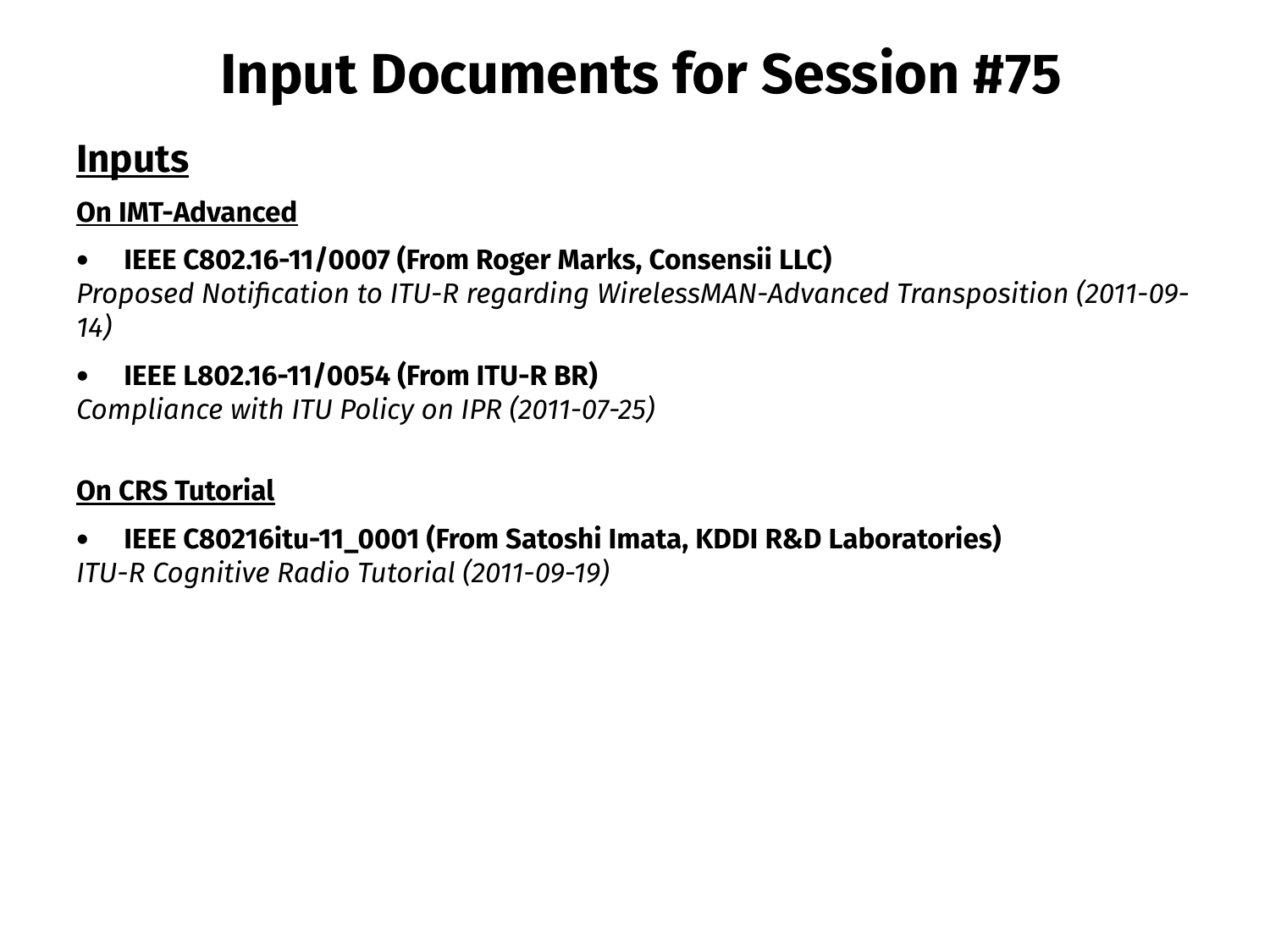

# Input Documents for Session #75
Inputs
On IMT-Advanced
IEEE C802.16-11/0007 (From Roger Marks, Consensii LLC)
Proposed Notification to ITU-R regarding WirelessMAN-Advanced Transposition (2011-09-14)
IEEE L802.16-11/0054 (From ITU-R BR)
Compliance with ITU Policy on IPR (2011-07-25)

On CRS Tutorial
IEEE C80216itu-11_0001 (From Satoshi Imata, KDDI R&D Laboratories)
ITU-R Cognitive Radio Tutorial (2011-09-19)